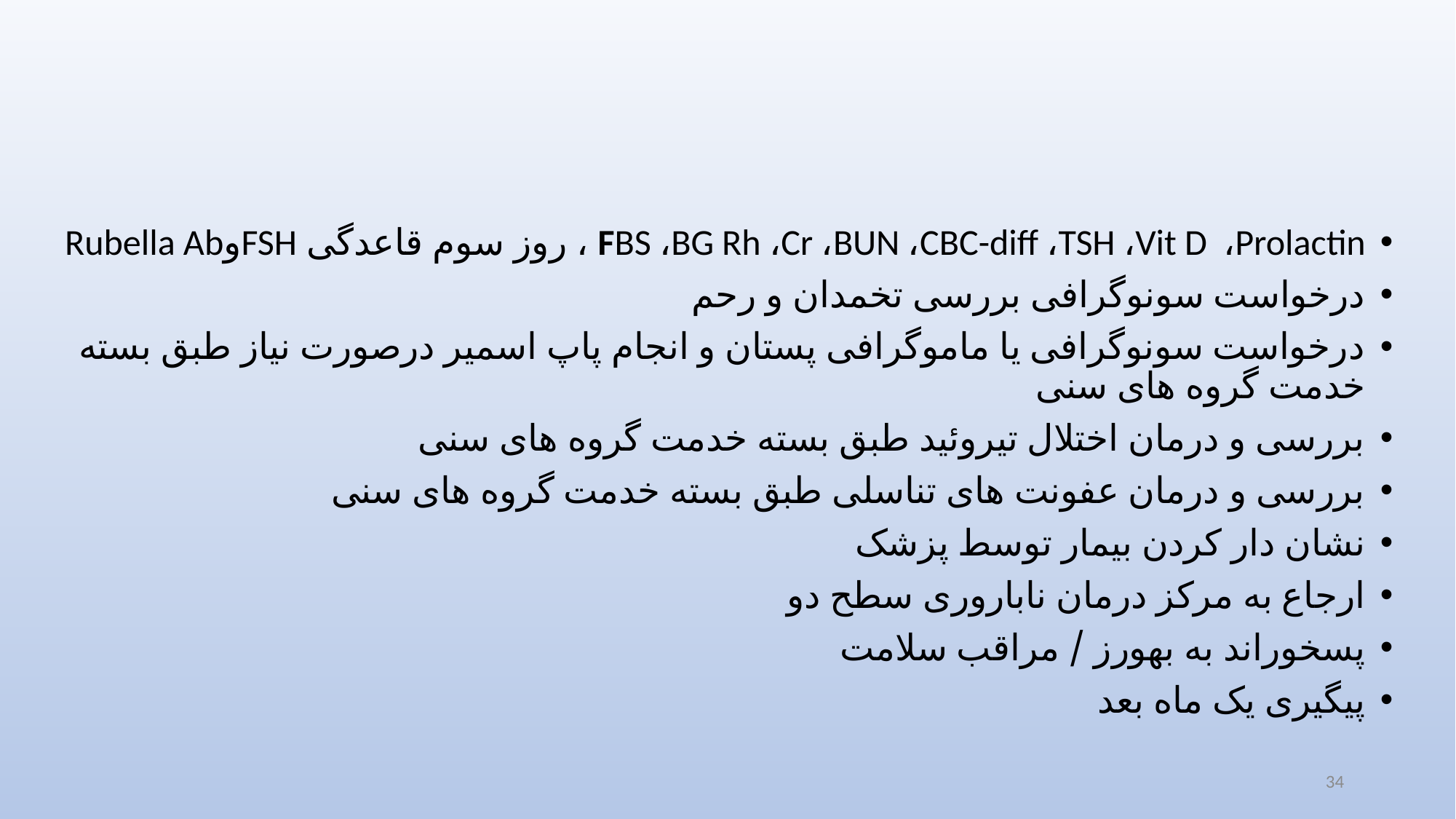

#
FBS ،BG Rh ،Cr ،BUN ،CBC-diff ،TSH ،Vit D  ،Prolactin ، روز سوم قاعدگی FSHوRubella Ab
درخواست سونوگرافی بررسی تخمدان و رحم
درخواست سونوگرافی یا ماموگرافی پستان و انجام پاپ اسمیر درصورت نیاز طبق بسته خدمت گروه های سنی
بررسی و درمان اختلال تیروئید طبق بسته خدمت گروه های سنی
بررسی و درمان عفونت های تناسلی طبق بسته خدمت گروه های سنی
نشان دار کردن بیمار توسط پزشک
ارجاع به مرکز درمان ناباروری سطح دو
پسخوراند به بهورز / مراقب سلامت
پیگیری یک ماه بعد
34